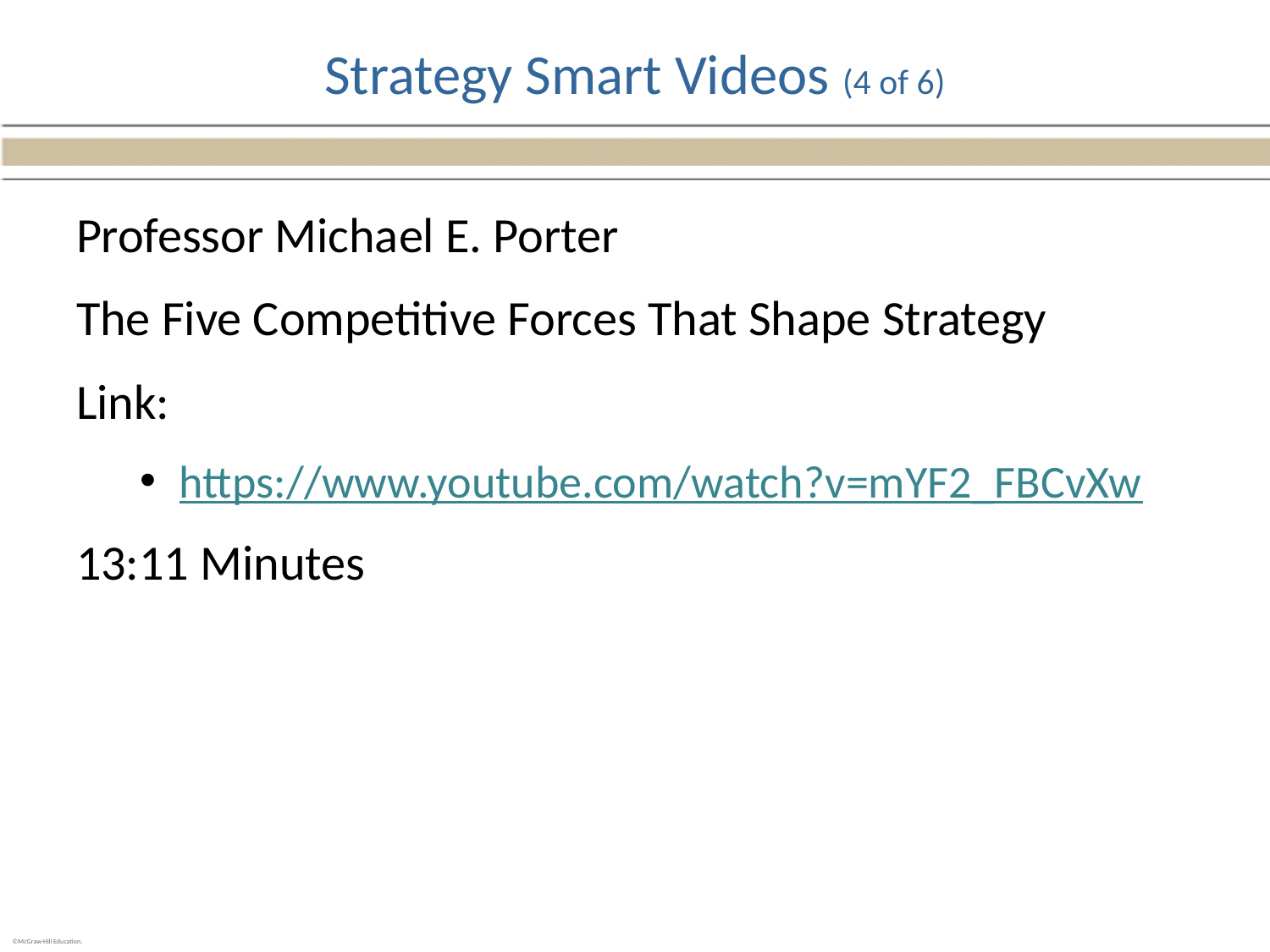

# Strategy Smart Videos (4 of 6)
Professor Michael E. Porter
The Five Competitive Forces That Shape Strategy
Link:
https://www.youtube.com/watch?v=mYF2_FBCvXw
13:11 Minutes